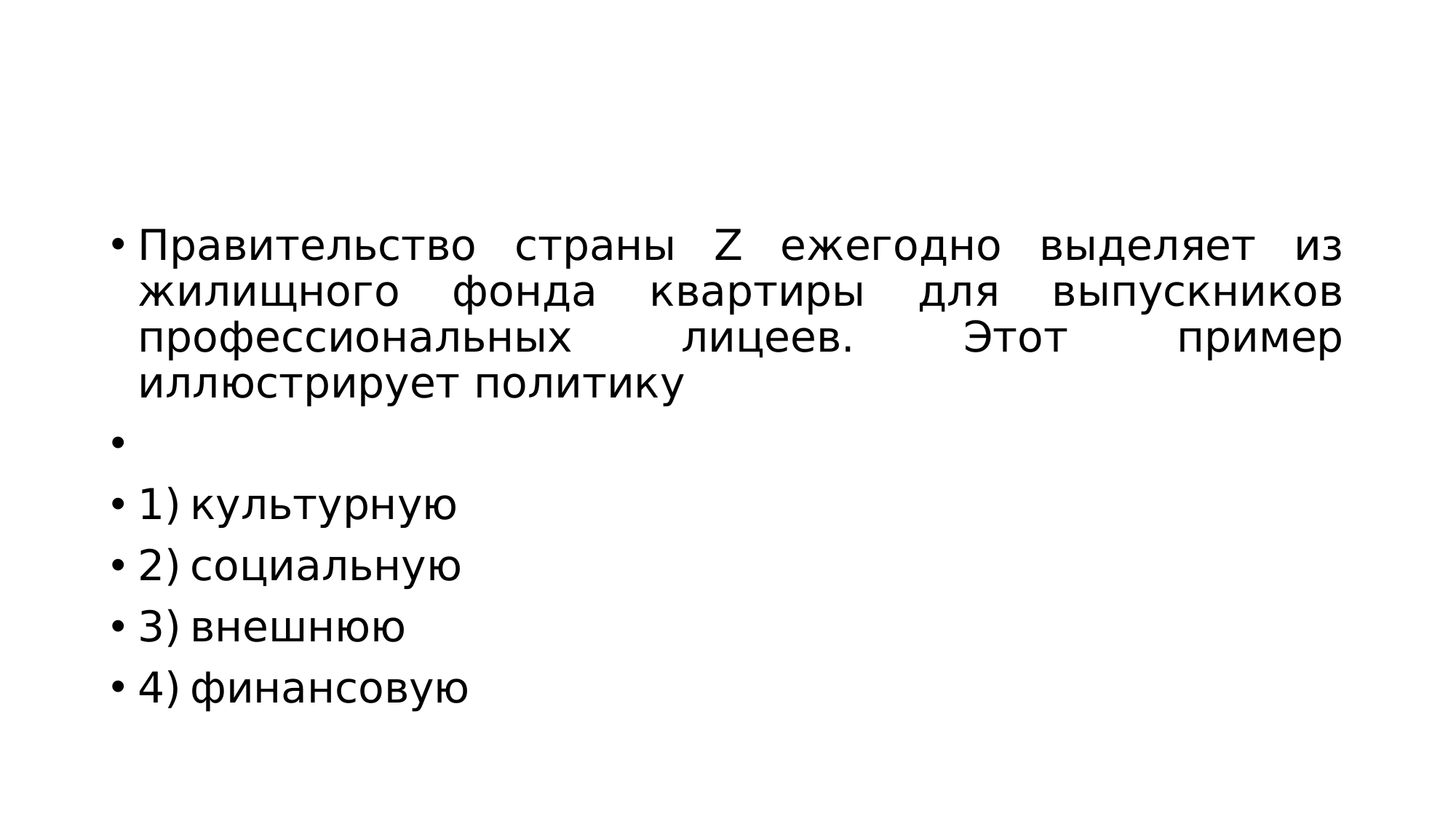

#
Правительство страны Z ежегодно выделяет из жилищного фонда квартиры для выпускников профессиональных лицеев. Этот пример иллюстрирует политику

1) культурную
2) социальную
3) внешнюю
4) финансовую